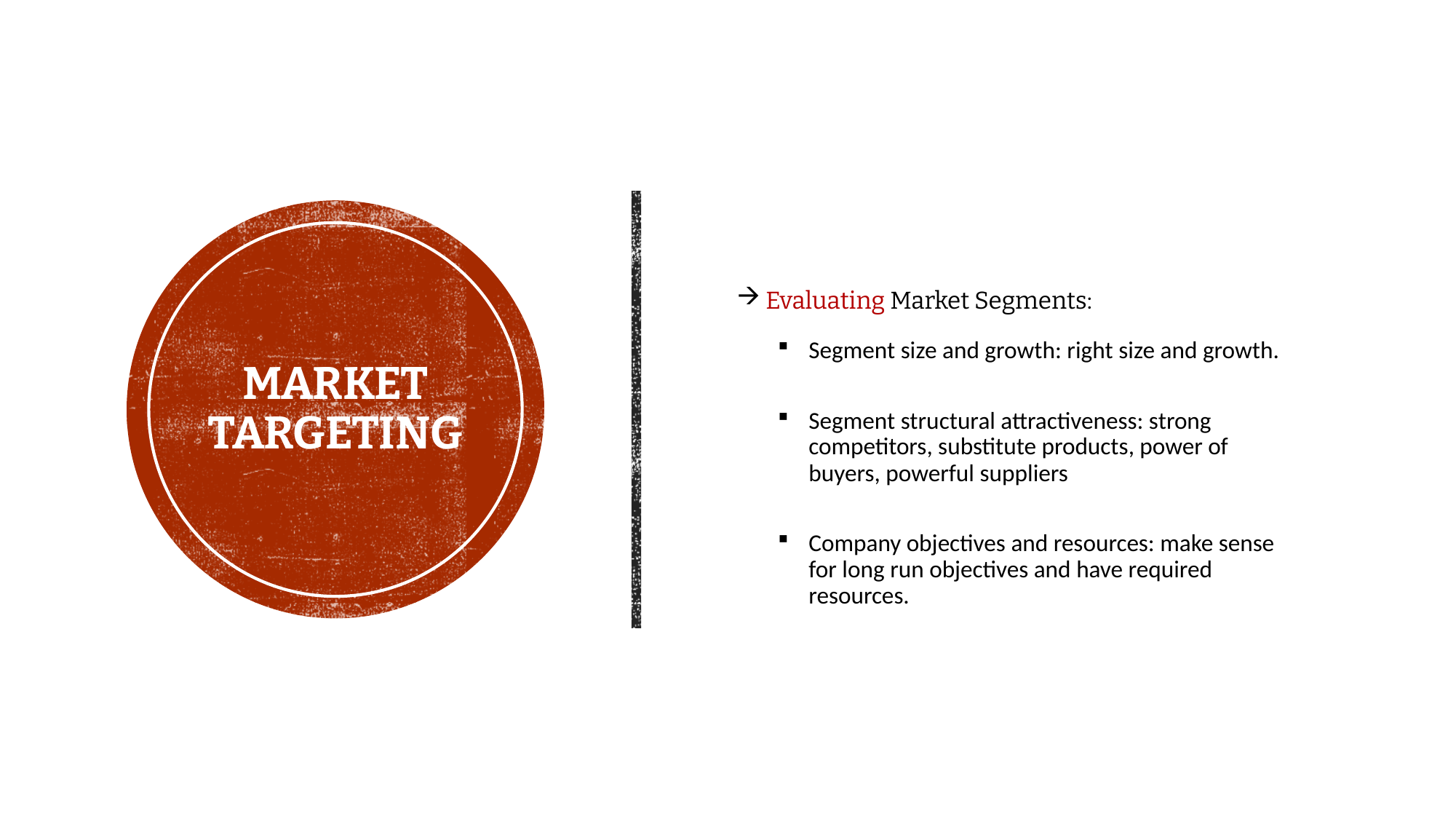

Evaluating Market Segments:

# Market Targeting
Segment size and growth: right size and growth.

Segment structural attractiveness: strong competitors, substitute products, power of buyers, powerful suppliers

Company objectives and resources: make sense for long run objectives and have required resources.